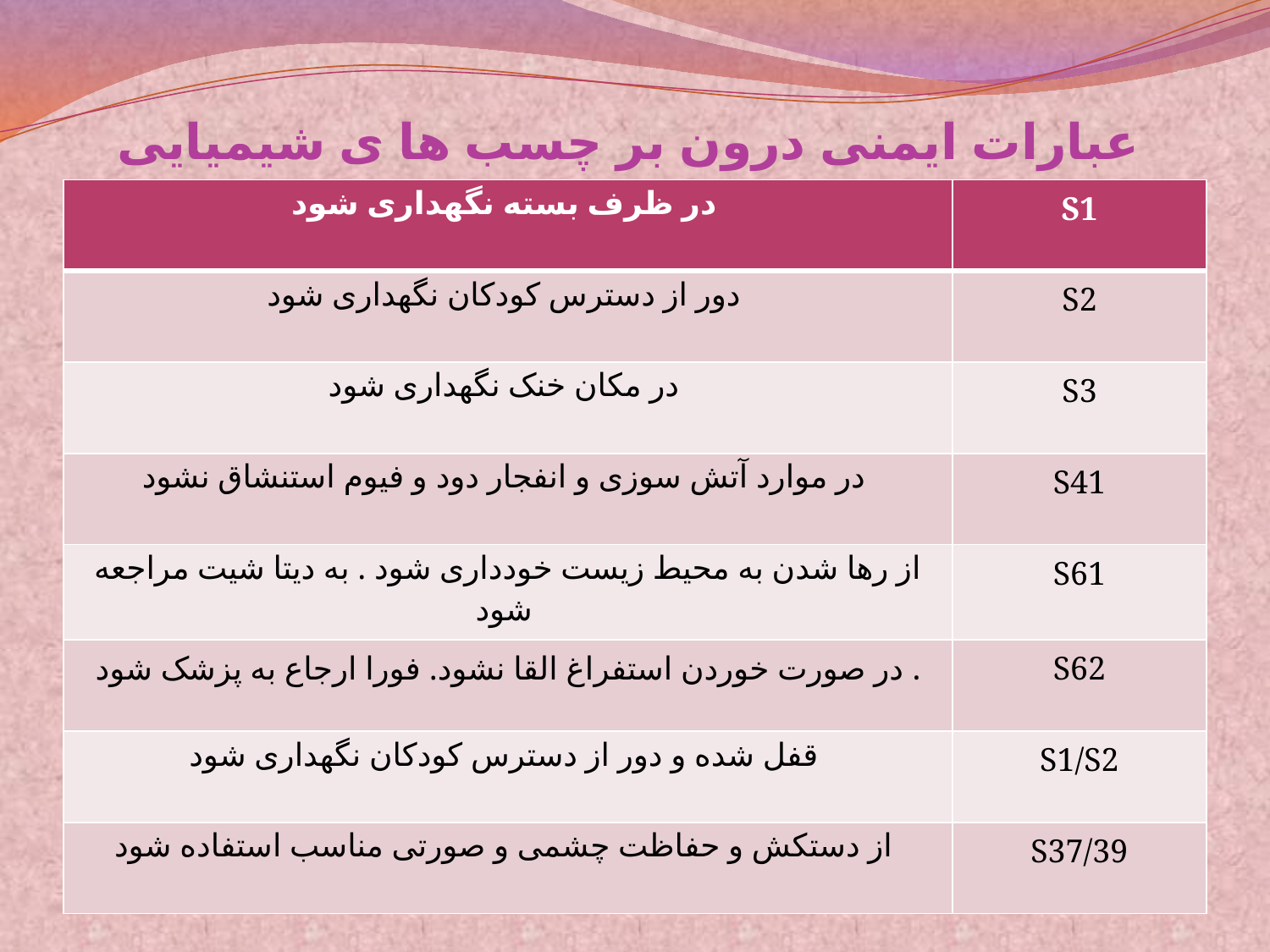

# عبارات ایمنی درون بر چسب ها ی شیمیایی
| در ظرف بسته نگهداری شود | S1 |
| --- | --- |
| دور از دسترس کودکان نگهداری شود | S2 |
| در مکان خنک نگهداری شود | S3 |
| در موارد آتش سوزی و انفجار دود و فیوم استنشاق نشود | S41 |
| از رها شدن به محیط زیست خودداری شود . به دیتا شیت مراجعه شود | S61 |
| در صورت خوردن استفراغ القا نشود. فورا ارجاع به پزشک شود . | S62 |
| قفل شده و دور از دسترس کودکان نگهداری شود | S1/S2 |
| از دستکش و حفاظت چشمی و صورتی مناسب استفاده شود | S37/39 |